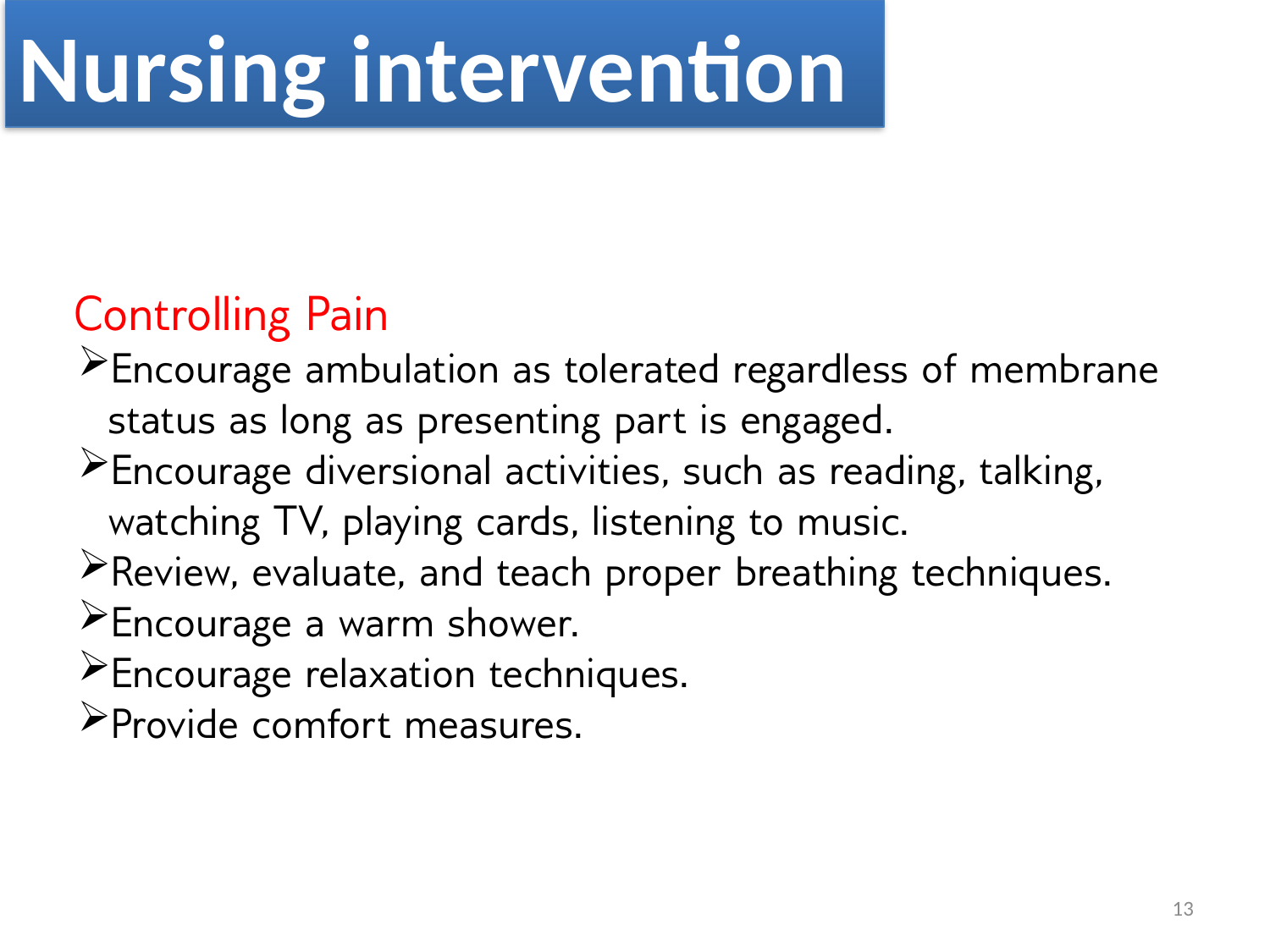

Nursing intervention
  Controlling Pain
Encourage ambulation as tolerated regardless of membrane status as long as presenting part is engaged.
Encourage diversional activities, such as reading, talking, watching TV, playing cards, listening to music.
Review, evaluate, and teach proper breathing techniques.
Encourage a warm shower.
Encourage relaxation techniques.
Provide comfort measures.
13